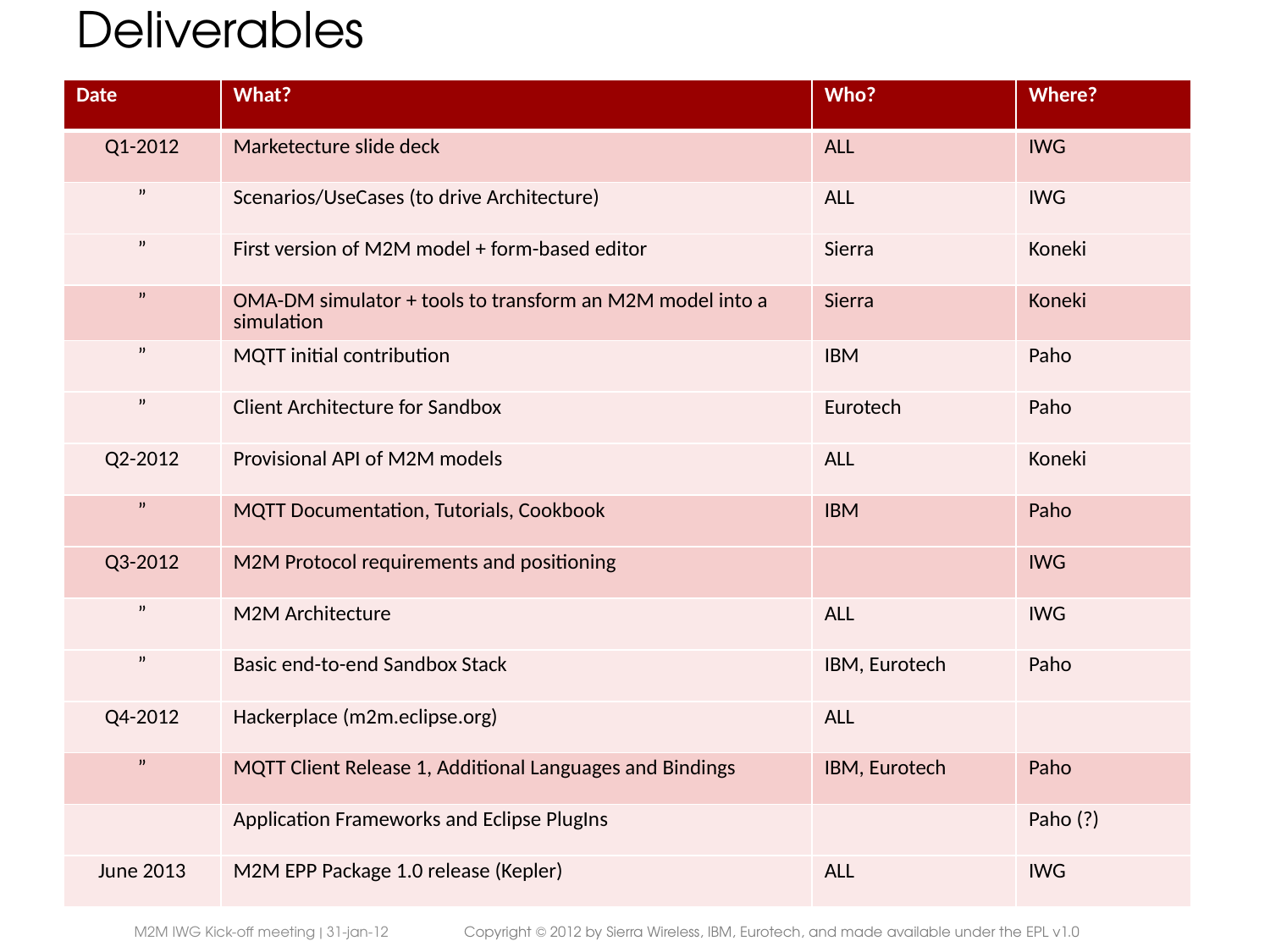

Deliverables
| Date | What? | Who? | Where? |
| --- | --- | --- | --- |
| Q1-2012 | Marketecture slide deck | ALL | IWG |
| ” | Scenarios/UseCases (to drive Architecture) | ALL | IWG |
| ” | First version of M2M model + form-based editor | Sierra | Koneki |
| ” | OMA-DM simulator + tools to transform an M2M model into a simulation | Sierra | Koneki |
| ” | MQTT initial contribution | IBM | Paho |
| ” | Client Architecture for Sandbox | Eurotech | Paho |
| Q2-2012 | Provisional API of M2M models | ALL | Koneki |
| ” | MQTT Documentation, Tutorials, Cookbook | IBM | Paho |
| Q3-2012 | M2M Protocol requirements and positioning |  | IWG |
| ” | M2M Architecture | ALL | IWG |
| ” | Basic end-to-end Sandbox Stack | IBM, Eurotech | Paho |
| Q4-2012 | Hackerplace (m2m.eclipse.org) | ALL |  |
| ” | MQTT Client Release 1, Additional Languages and Bindings | IBM, Eurotech | Paho |
|  | Application Frameworks and Eclipse PlugIns |  | Paho (?) |
| June 2013 | M2M EPP Package 1.0 release (Kepler) | ALL | IWG |
17
M2M IWG Kick-off meeting | 31-jan-12
Copyright © 2012 by Sierra Wireless, IBM, Eurotech, and made available under the EPL v1.0